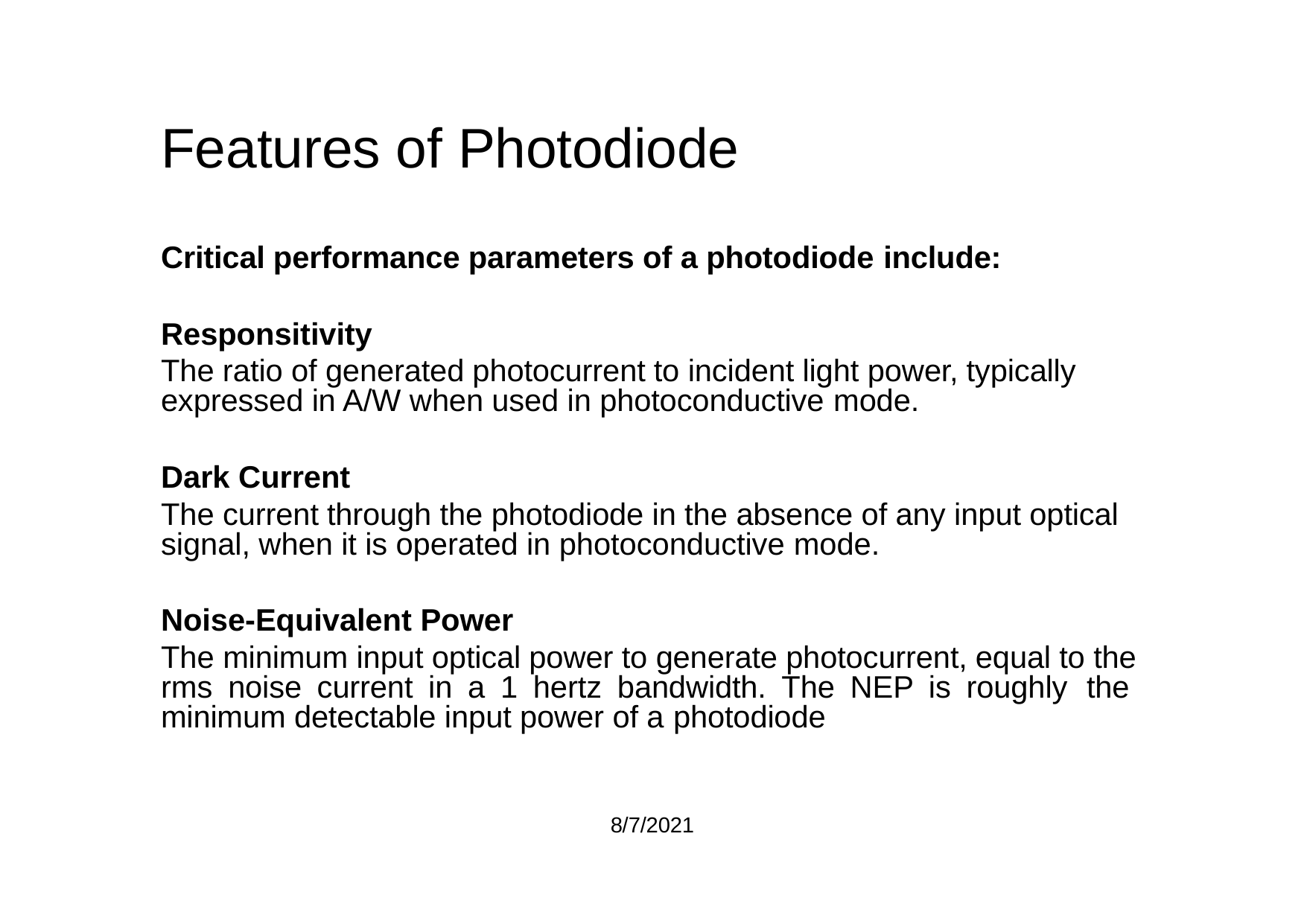

# Features of Photodiode
Critical performance parameters of a photodiode include:

Responsitivity
The ratio of generated photocurrent to incident light power, typically  expressed in A/W when used in photoconductive mode.

Dark Current
The current through the photodiode in the absence of any input optical  signal, when it is operated in photoconductive mode.

Noise-Equivalent Power
The minimum input optical power to generate photocurrent, equal to the  rms noise current in a 1 hertz bandwidth. The NEP is roughly the  minimum detectable input power of a photodiode
8/7/2021